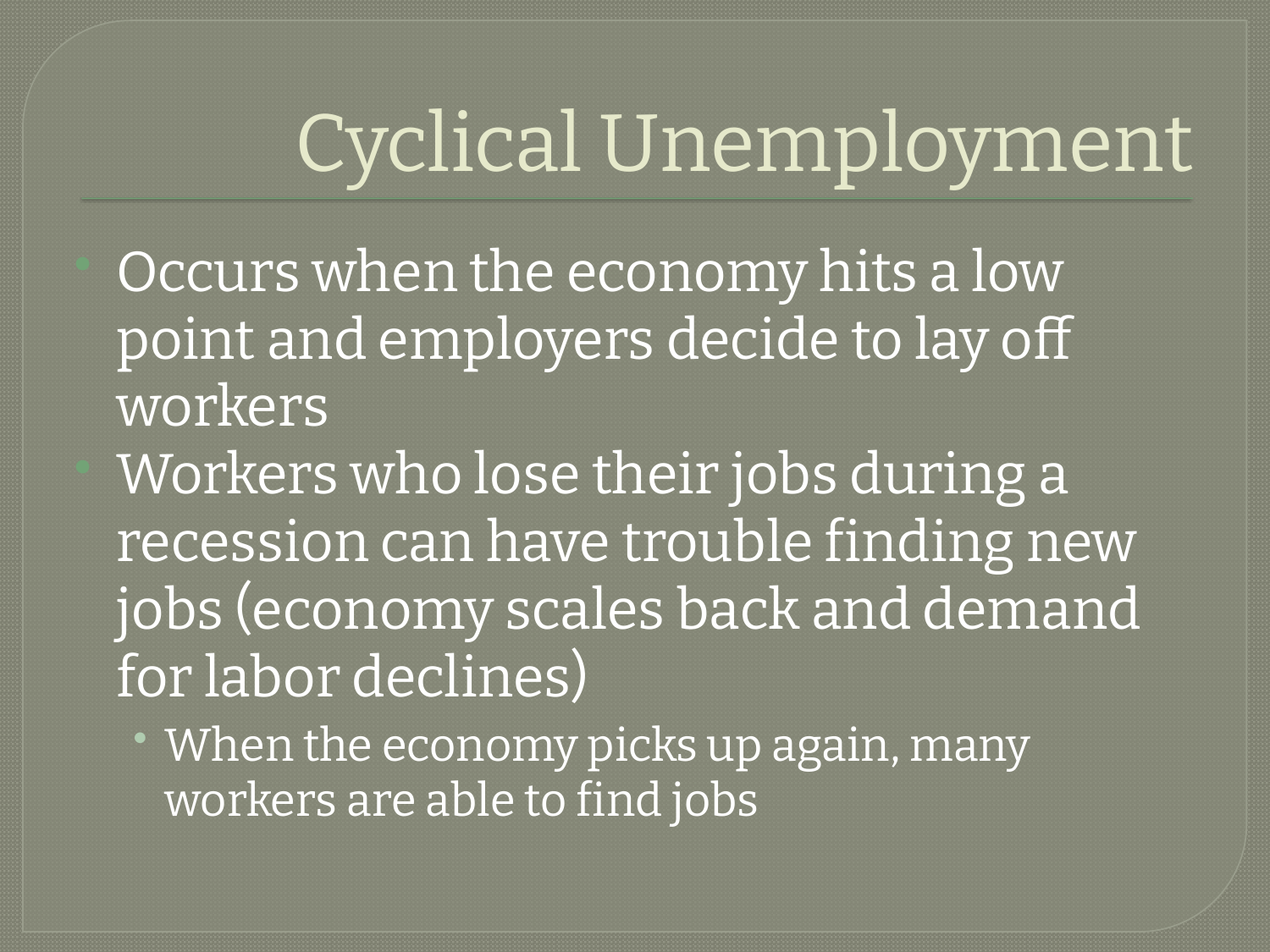

# Cyclical Unemployment
Occurs when the economy hits a low point and employers decide to lay off workers
Workers who lose their jobs during a recession can have trouble finding new jobs (economy scales back and demand for labor declines)
When the economy picks up again, many workers are able to find jobs